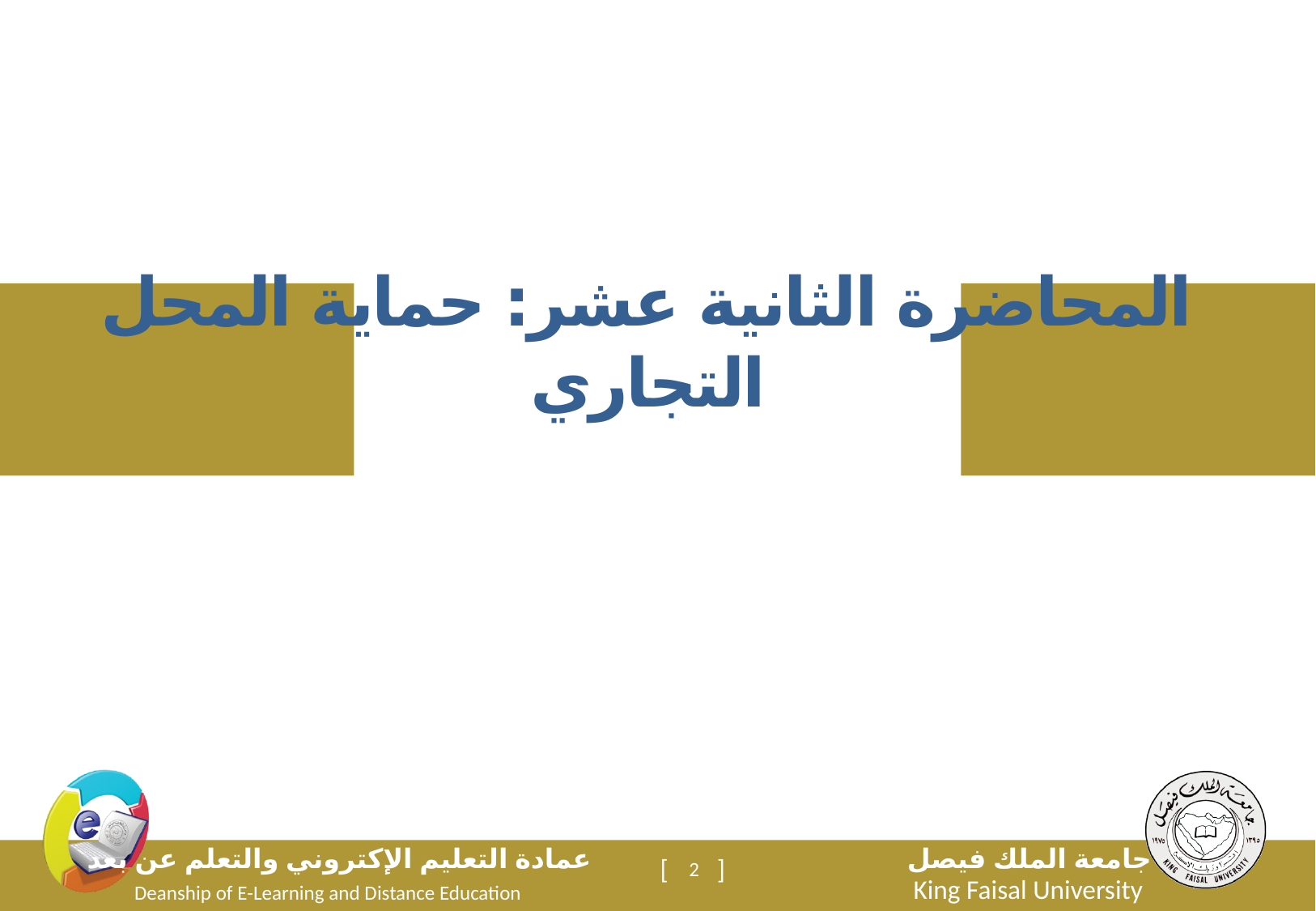

# المحاضرة الثانية عشر: حماية المحل التجاري
2